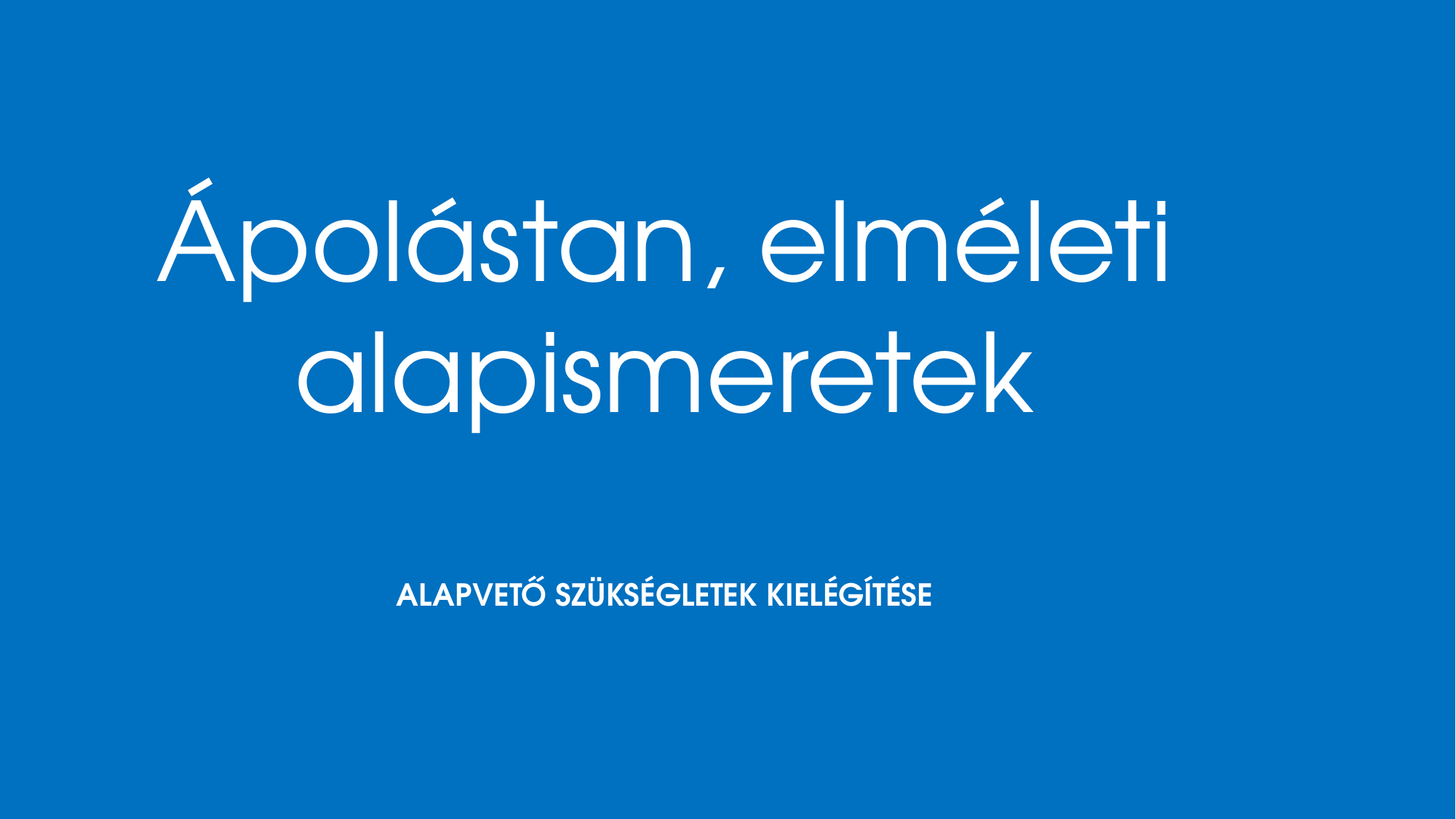

2
# Ápolástan, elméleti alapismeretek
Alapvető szükségletek kielégítése